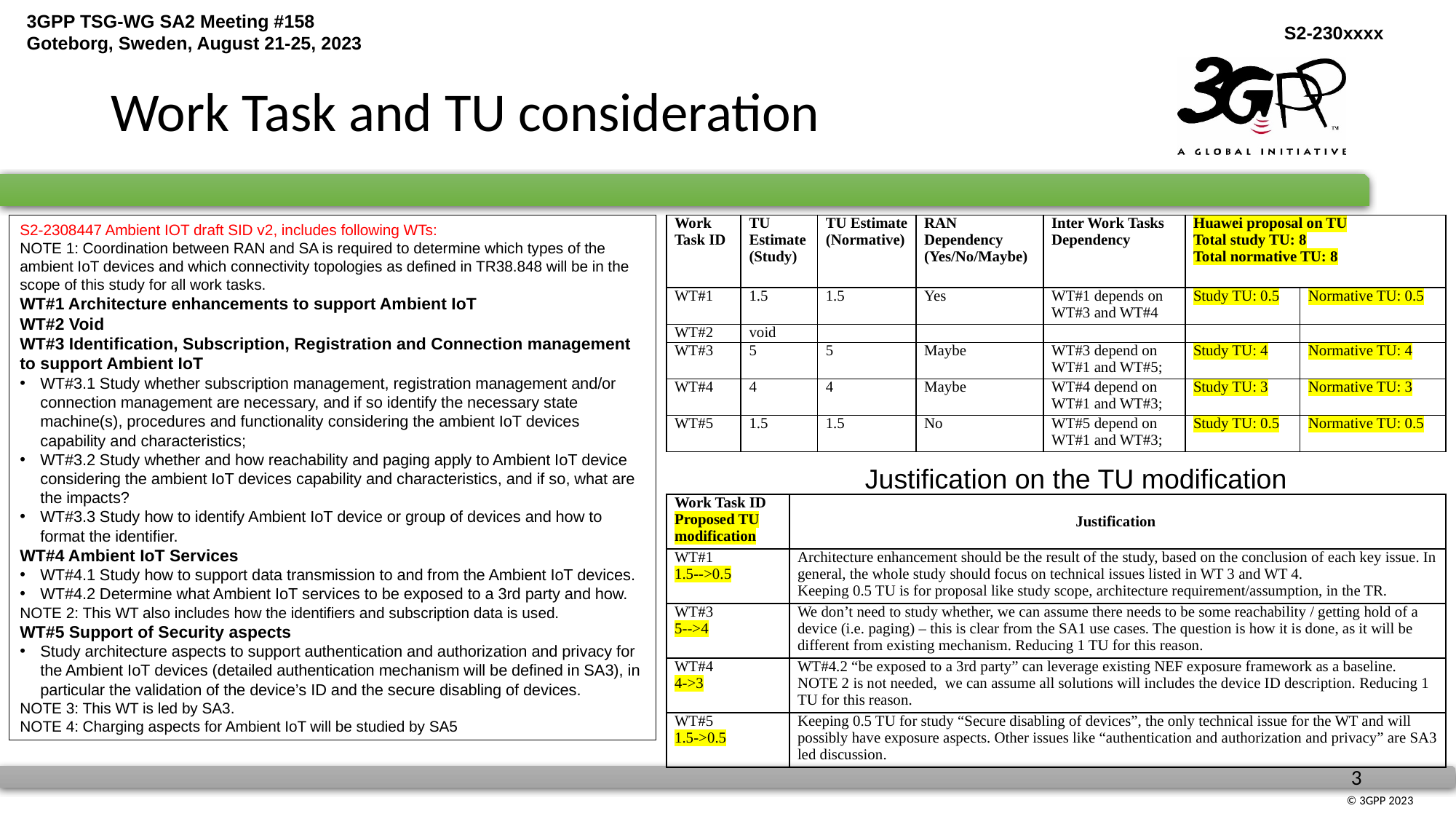

# Work Task and TU consideration
S2-2308447 Ambient IOT draft SID v2, includes following WTs:
NOTE 1: Coordination between RAN and SA is required to determine which types of the ambient IoT devices and which connectivity topologies as defined in TR38.848 will be in the scope of this study for all work tasks.
WT#1 Architecture enhancements to support Ambient IoT
WT#2 Void
WT#3 Identification, Subscription, Registration and Connection management to support Ambient IoT
WT#3.1 Study whether subscription management, registration management and/or connection management are necessary, and if so identify the necessary state machine(s), procedures and functionality considering the ambient IoT devices capability and characteristics;
WT#3.2 Study whether and how reachability and paging apply to Ambient IoT device considering the ambient IoT devices capability and characteristics, and if so, what are the impacts?
WT#3.3 Study how to identify Ambient IoT device or group of devices and how to format the identifier.
WT#4 Ambient IoT Services
WT#4.1 Study how to support data transmission to and from the Ambient IoT devices.
WT#4.2 Determine what Ambient IoT services to be exposed to a 3rd party and how.
NOTE 2: This WT also includes how the identifiers and subscription data is used.
WT#5 Support of Security aspects
Study architecture aspects to support authentication and authorization and privacy for the Ambient IoT devices (detailed authentication mechanism will be defined in SA3), in particular the validation of the device’s ID and the secure disabling of devices.
NOTE 3: This WT is led by SA3.
NOTE 4: Charging aspects for Ambient IoT will be studied by SA5
| Work Task ID | TU Estimate (Study) | TU Estimate (Normative) | RAN Dependency (Yes/No/Maybe) | Inter Work Tasks Dependency | Huawei proposal on TU Total study TU: 8 Total normative TU: 8 |  |
| --- | --- | --- | --- | --- | --- | --- |
| WT#1 | 1.5 | 1.5 | Yes | WT#1 depends on WT#3 and WT#4 | Study TU: 0.5 | Normative TU: 0.5 |
| WT#2 | void |  |  |  |  |  |
| WT#3 | 5 | 5 | Maybe | WT#3 depend on WT#1 and WT#5; | Study TU: 4 | Normative TU: 4 |
| WT#4 | 4 | 4 | Maybe | WT#4 depend on WT#1 and WT#3; | Study TU: 3 | Normative TU: 3 |
| WT#5 | 1.5 | 1.5 | No | WT#5 depend on WT#1 and WT#3; | Study TU: 0.5 | Normative TU: 0.5 |
Justification on the TU modification
| Work Task ID Proposed TU modification | Justification |
| --- | --- |
| WT#1 1.5-->0.5 | Architecture enhancement should be the result of the study, based on the conclusion of each key issue. In general, the whole study should focus on technical issues listed in WT 3 and WT 4. Keeping 0.5 TU is for proposal like study scope, architecture requirement/assumption, in the TR. |
| WT#3 5-->4 | We don’t need to study whether, we can assume there needs to be some reachability / getting hold of a device (i.e. paging) – this is clear from the SA1 use cases. The question is how it is done, as it will be different from existing mechanism. Reducing 1 TU for this reason. |
| WT#4 4->3 | WT#4.2 “be exposed to a 3rd party” can leverage existing NEF exposure framework as a baseline. NOTE 2 is not needed, we can assume all solutions will includes the device ID description. Reducing 1 TU for this reason. |
| WT#5 1.5->0.5 | Keeping 0.5 TU for study “Secure disabling of devices”, the only technical issue for the WT and will possibly have exposure aspects. Other issues like “authentication and authorization and privacy” are SA3 led discussion. |